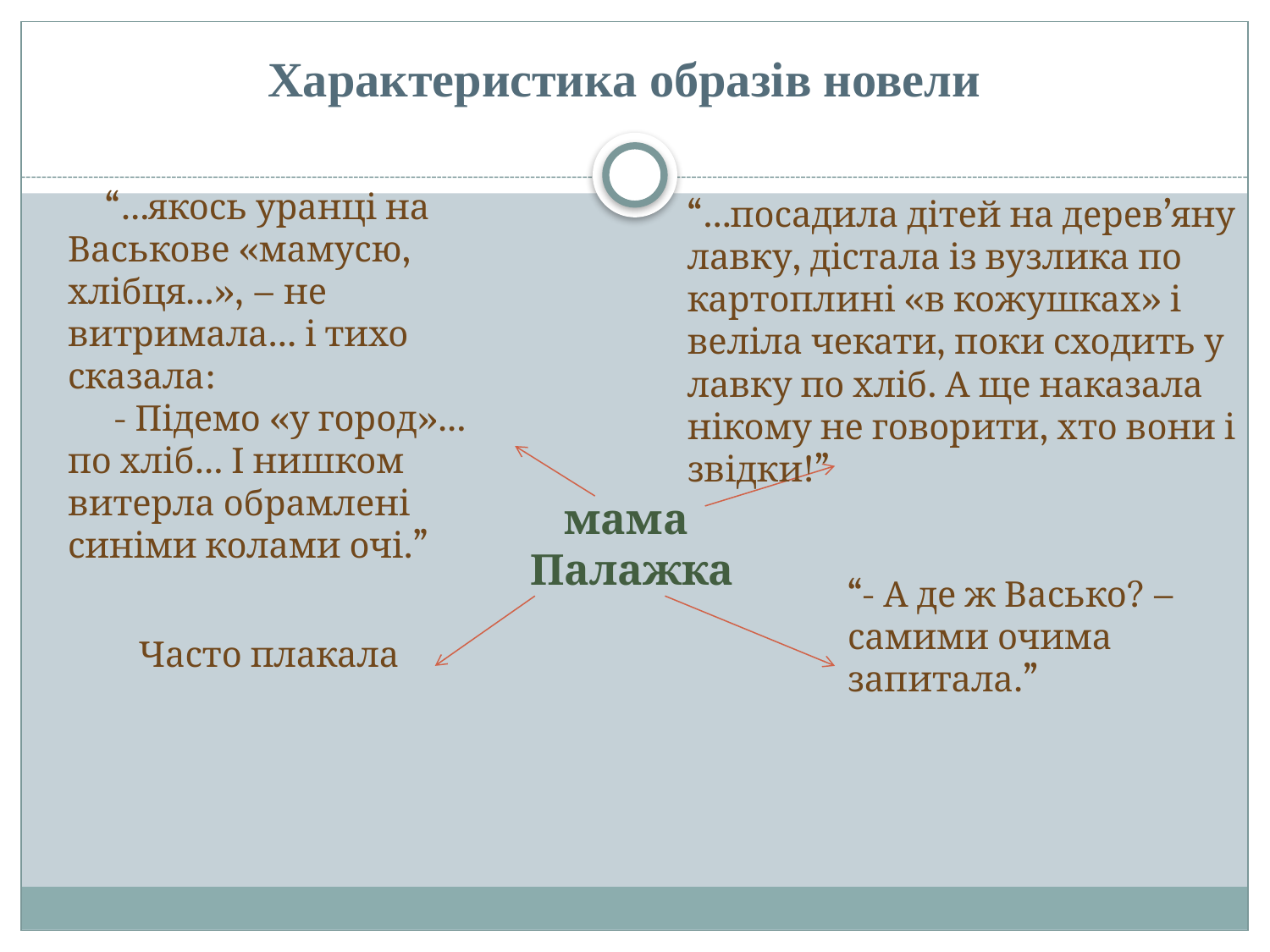

Характеристика образів новели
“…якось уранці на Васькове «мамусю, хлібця...», – не витримала... і тихо сказала:
 - Підемо «у город»... по хліб... І нишком витерла обрамлені синіми колами очі.”
“…посадила дітей на дерев’яну лавку, дістала із вузлика по картоплині «в кожушках» і веліла чекати, поки сходить у лавку по хліб. А ще наказала нікому не говорити, хто вони і звідки!”
мама
Палажка
“- А де ж Васько? – самими очима запитала.”
Часто плакала